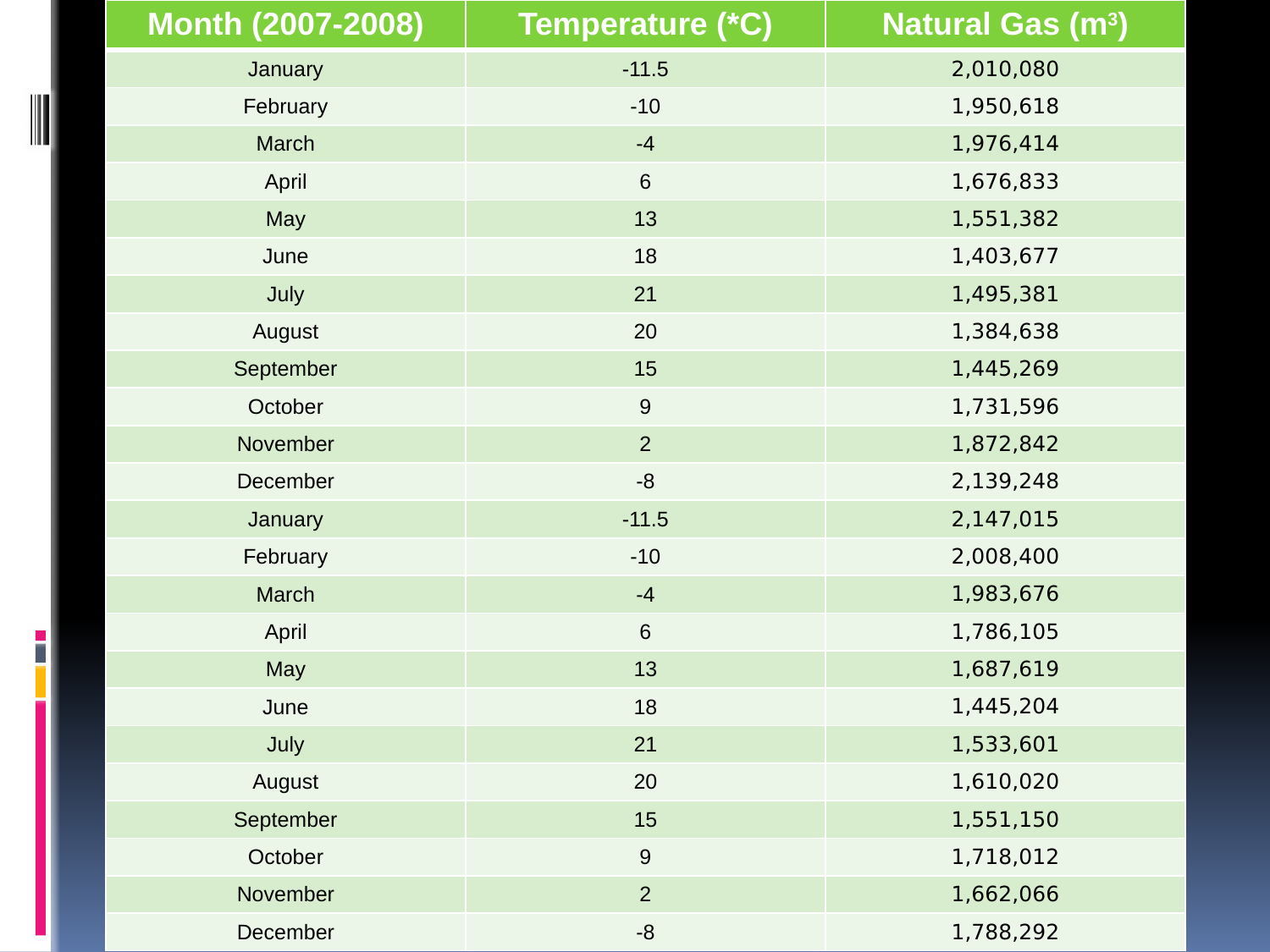

| Month (2007-2008) | Temperature (\*C) | Natural Gas (m3) |
| --- | --- | --- |
| January | -11.5 | 2,010,080 |
| February | -10 | 1,950,618 |
| March | -4 | 1,976,414 |
| April | 6 | 1,676,833 |
| May | 13 | 1,551,382 |
| June | 18 | 1,403,677 |
| July | 21 | 1,495,381 |
| August | 20 | 1,384,638 |
| September | 15 | 1,445,269 |
| October | 9 | 1,731,596 |
| November | 2 | 1,872,842 |
| December | -8 | 2,139,248 |
| January | -11.5 | 2,147,015 |
| February | -10 | 2,008,400 |
| March | -4 | 1,983,676 |
| April | 6 | 1,786,105 |
| May | 13 | 1,687,619 |
| June | 18 | 1,445,204 |
| July | 21 | 1,533,601 |
| August | 20 | 1,610,020 |
| September | 15 | 1,551,150 |
| October | 9 | 1,718,012 |
| November | 2 | 1,662,066 |
| December | -8 | 1,788,292 |